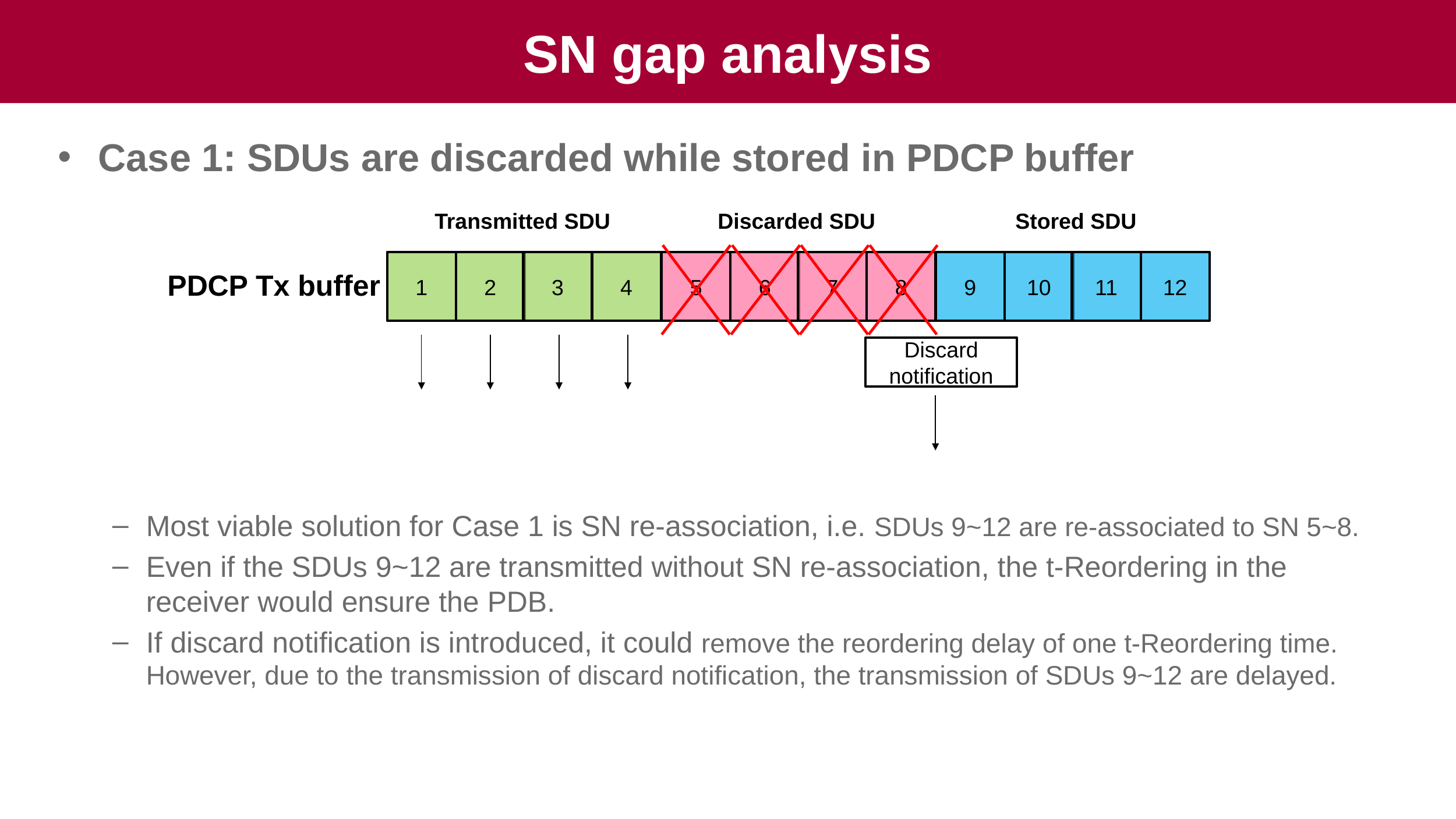

# SN gap analysis
Case 1: SDUs are discarded while stored in PDCP buffer

Most viable solution for Case 1 is SN re-association, i.e. SDUs 9~12 are re-associated to SN 5~8.
Even if the SDUs 9~12 are transmitted without SN re-association, the t-Reordering in the receiver would ensure the PDB.
If discard notification is introduced, it could remove the reordering delay of one t-Reordering time. However, due to the transmission of discard notification, the transmission of SDUs 9~12 are delayed.
Transmitted SDU
Discarded SDU
Stored SDU
1
2
3
4
5
6
7
8
9
10
11
12
PDCP Tx buffer
Discard notification